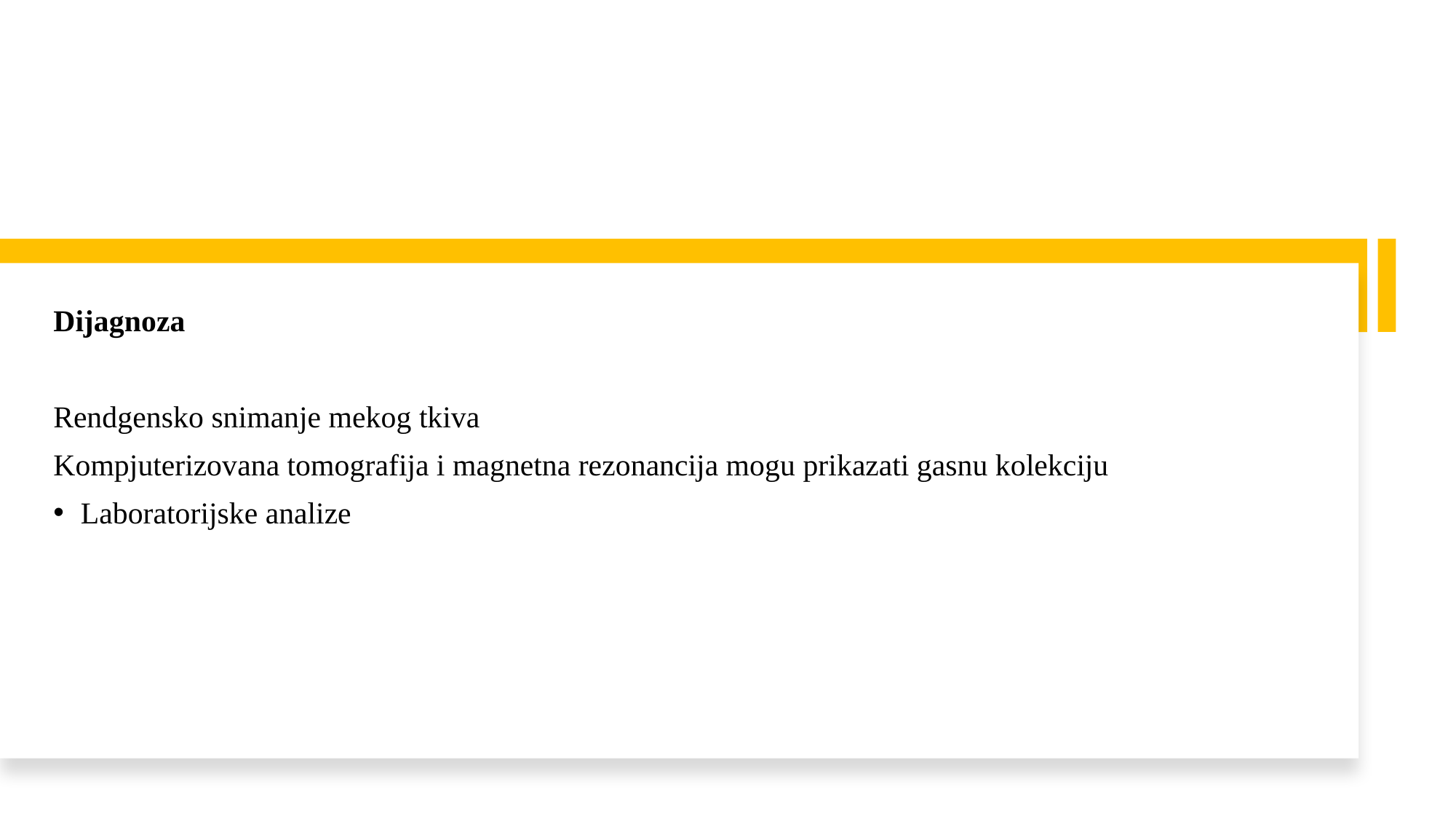

Dijagnoza

Rendgensko snimanje mekog tkiva
Kompjuterizovana tomografija i magnetna rezonancija mogu prikazati gasnu kolekciju
Laboratorijske analize